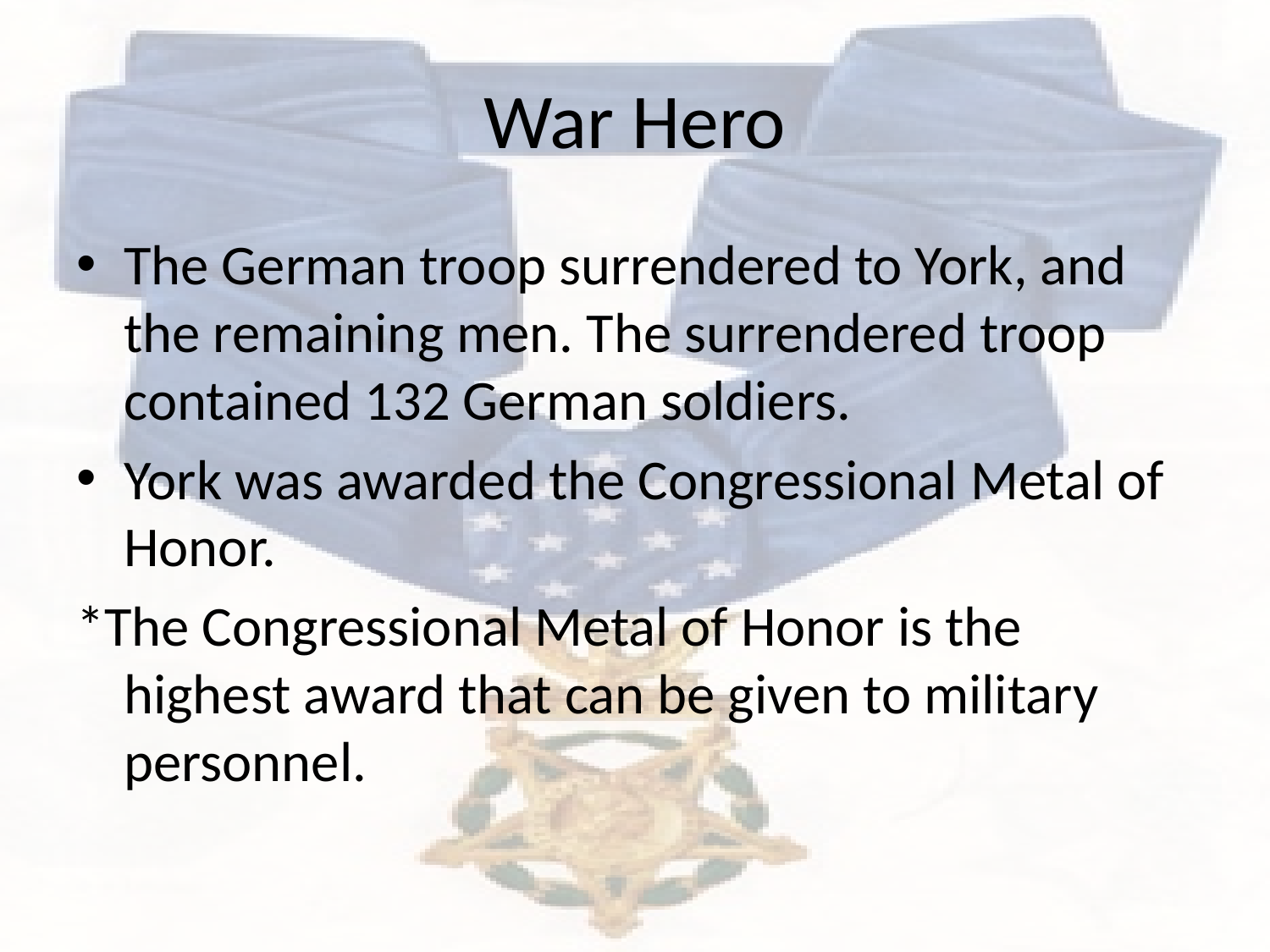

# War Hero
The German troop surrendered to York, and the remaining men. The surrendered troop contained 132 German soldiers.
York was awarded the Congressional Metal of Honor.
*The Congressional Metal of Honor is the highest award that can be given to military personnel.